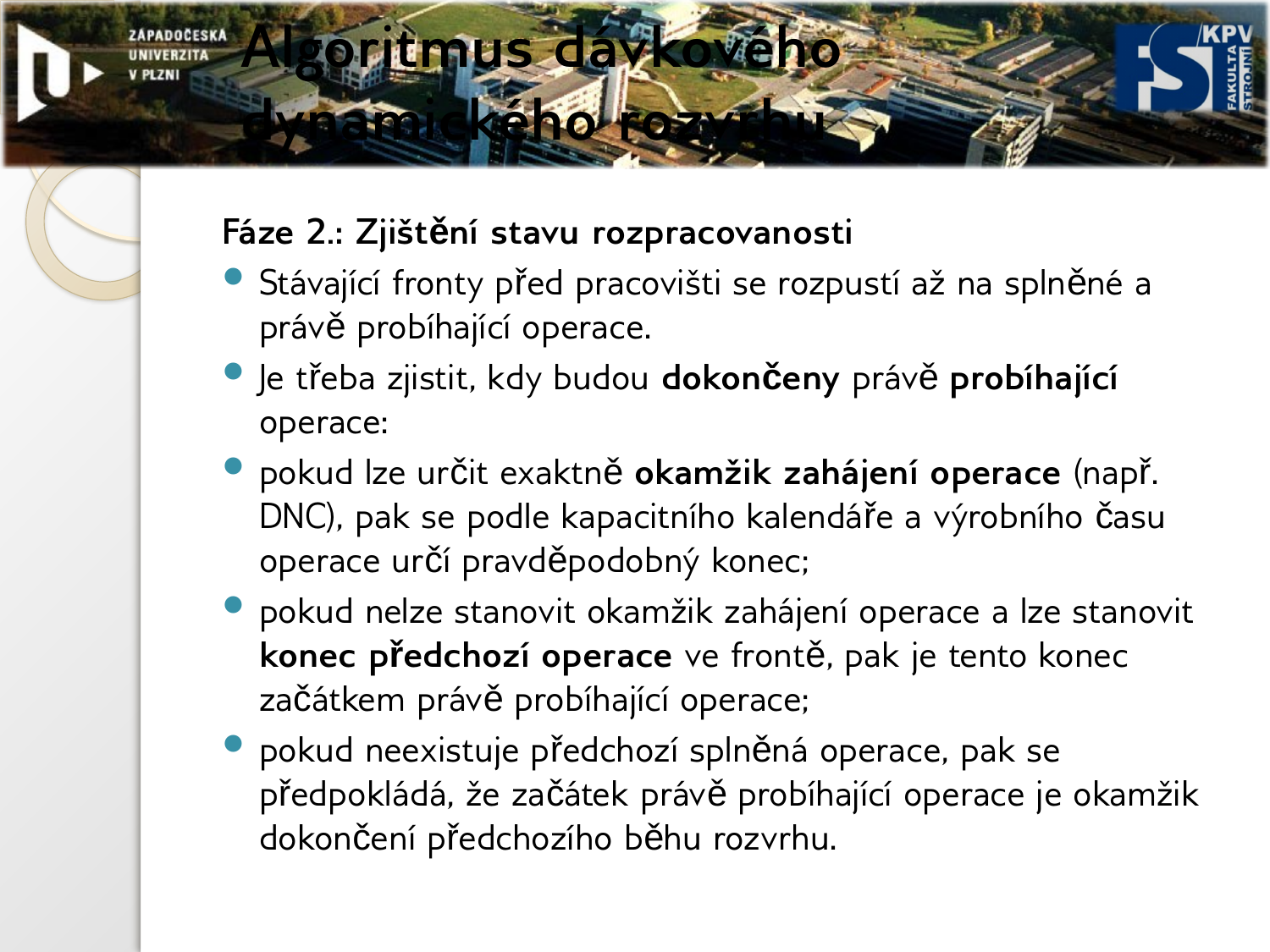

# Algoritmus dávkového dynamického rozvrhu
Fáze 2.: Zjištění stavu rozpracovanosti
Stávající fronty před pracovišti se rozpustí až na splněné a právě probíhající operace.
Je třeba zjistit, kdy budou dokončeny právě probíhající operace:
pokud lze určit exaktně okamžik zahájení operace (např. DNC), pak se podle kapacitního kalendáře a výrobního času operace určí pravděpodobný konec;
pokud nelze stanovit okamžik zahájení operace a lze stanovit konec předchozí operace ve frontě, pak je tento konec začátkem právě probíhající operace;
pokud neexistuje předchozí splněná operace, pak se předpokládá, že začátek právě probíhající operace je okamžik dokončení předchozího běhu rozvrhu.